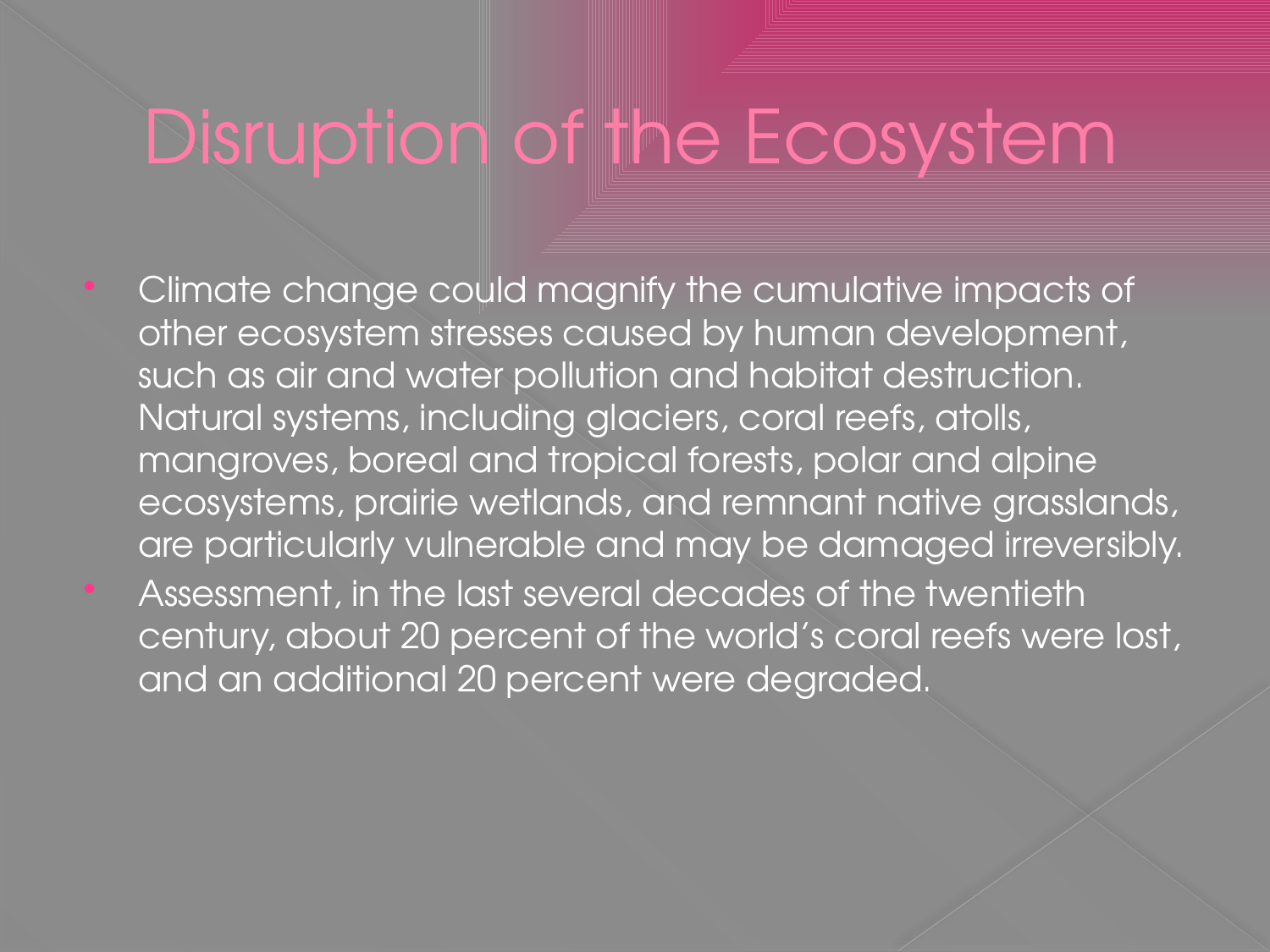

# Disruption of the Ecosystem
Climate change could magnify the cumulative impacts of other ecosystem stresses caused by human development, such as air and water pollution and habitat destruction. Natural systems, including glaciers, coral reefs, atolls, mangroves, boreal and tropical forests, polar and alpine ecosystems, prairie wetlands, and remnant native grasslands, are particularly vulnerable and may be damaged irreversibly.
Assessment, in the last several decades of the twentieth century, about 20 percent of the world’s coral reefs were lost, and an additional 20 percent were degraded.